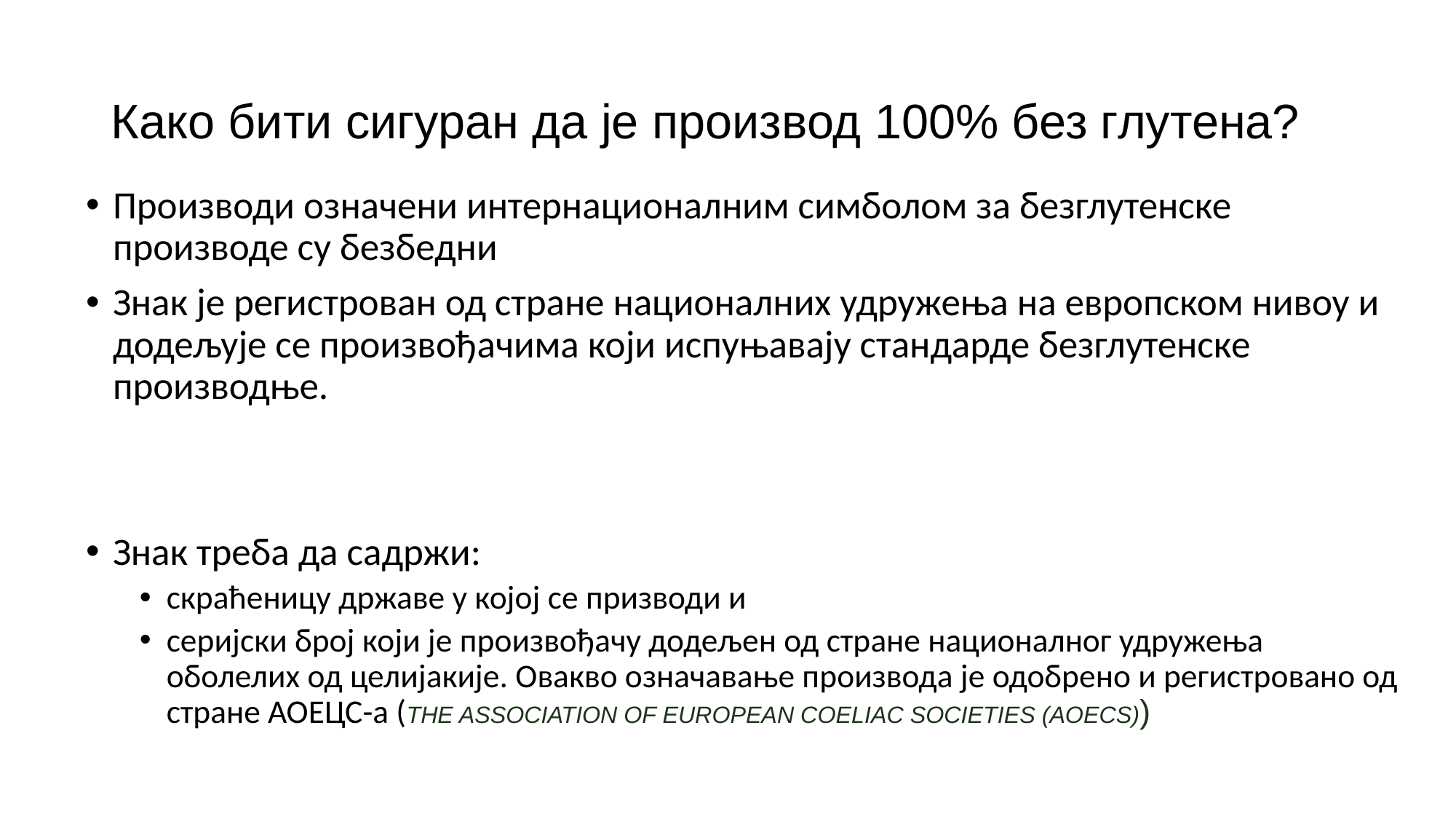

# Како бити сигуран да је производ 100% без глутена?
Производи означени интернационалним симболом за безглутенске производе су безбедни
Знак је регистрован од стране националних удружења на европском нивоу и додељује се произвођачима који испуњавају стандарде безглутенске производње.

Знак треба да садржи:
скраћеницу државе у којој се призводи и
серијски број који је произвођачу додељен од стране националног удружења оболелих од целијакије. Овакво означавање производа је одобрено и регистровано од стране АОЕЦС-а (THE ASSOCIATION OF EUROPEAN COELIAC SOCIETIES (AOECS))